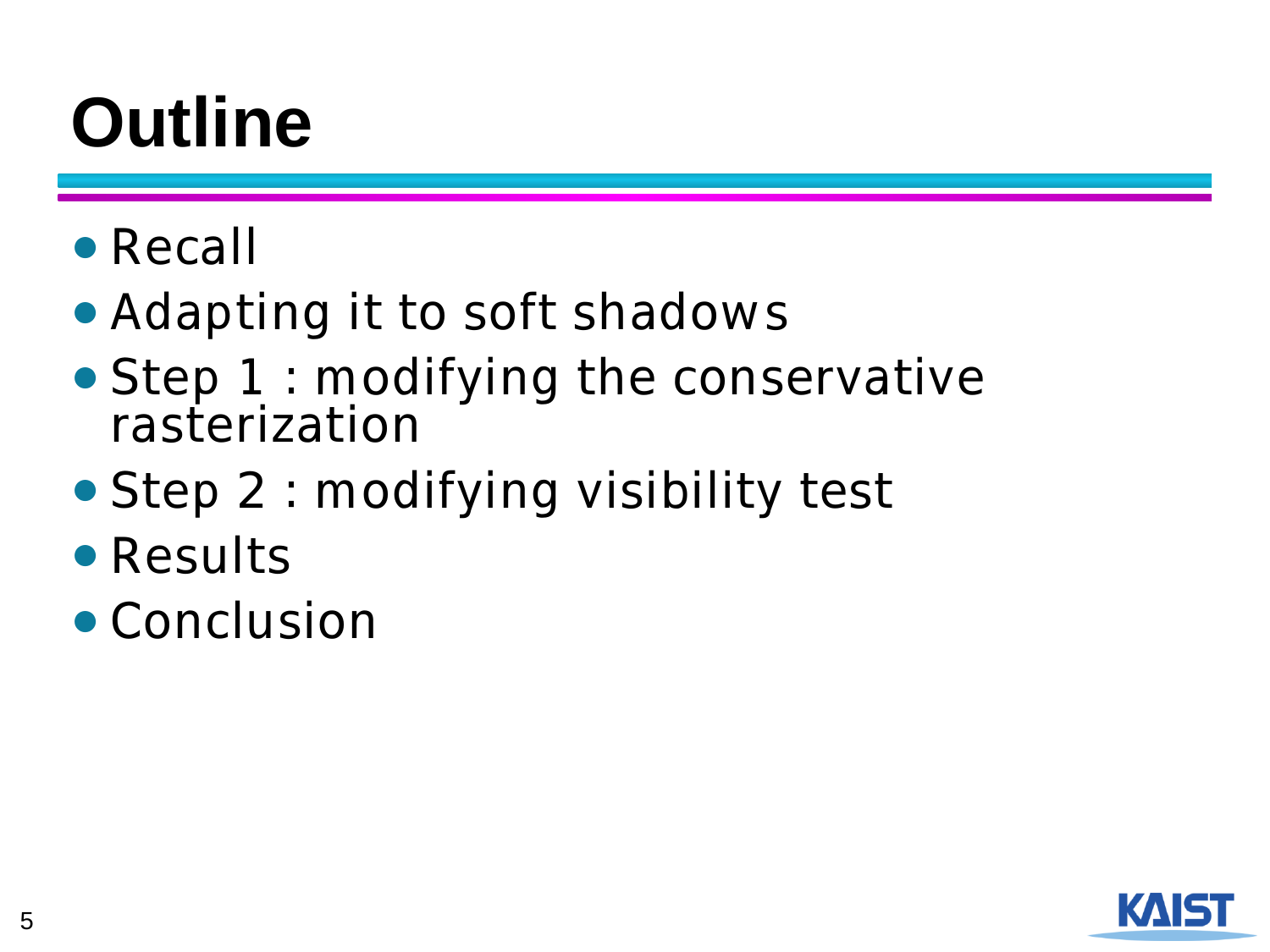

# Outline
Recall
Adapting it to soft shadows
Step 1 : modifying the conservative rasterization
Step 2 : modifying visibility test
Results
Conclusion